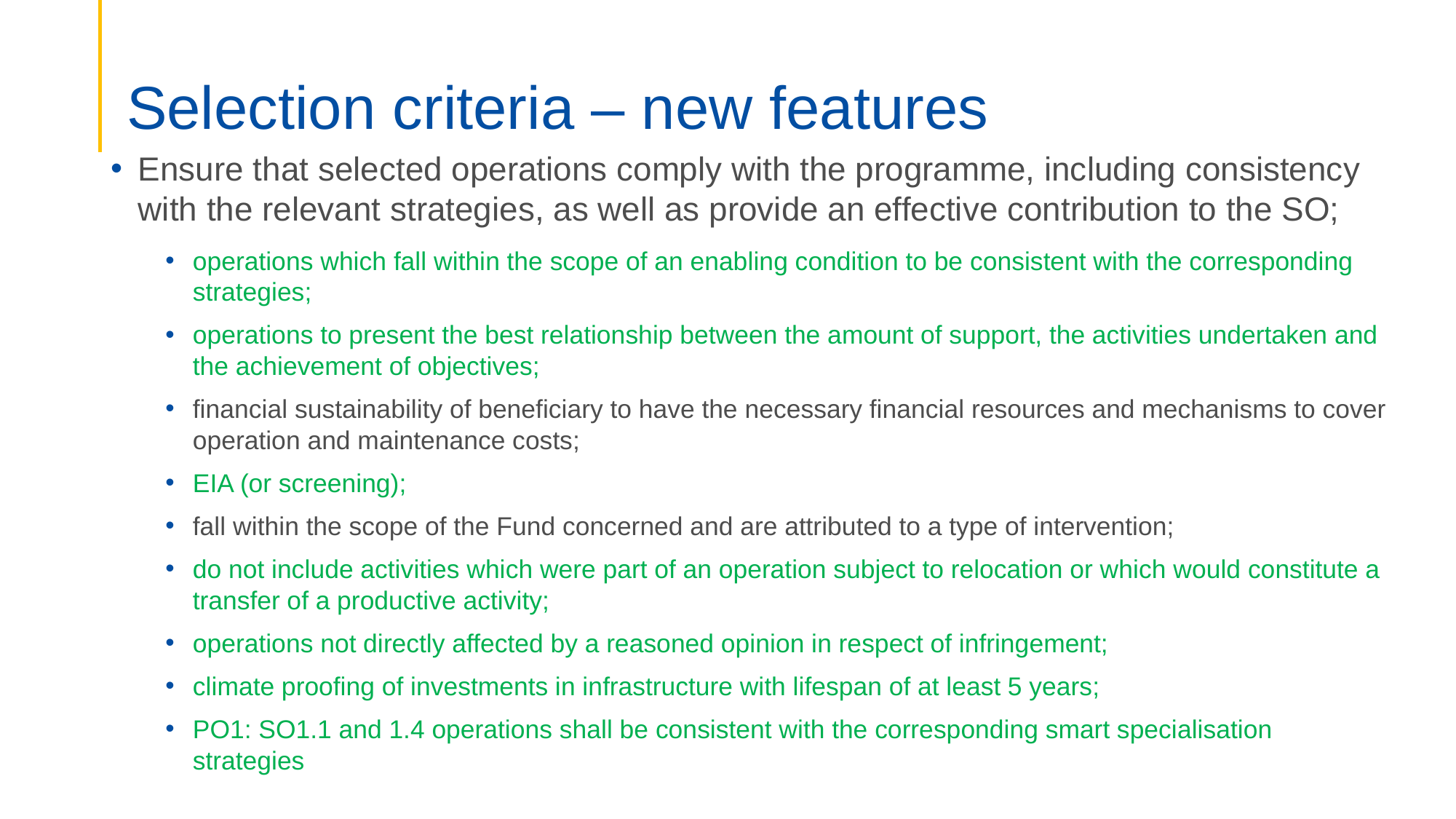

# Selection criteria – new features
Ensure that selected operations comply with the programme, including consistency with the relevant strategies, as well as provide an effective contribution to the SO;
operations which fall within the scope of an enabling condition to be consistent with the corresponding strategies;
operations to present the best relationship between the amount of support, the activities undertaken and the achievement of objectives;
financial sustainability of beneficiary to have the necessary financial resources and mechanisms to cover operation and maintenance costs;
EIA (or screening);
fall within the scope of the Fund concerned and are attributed to a type of intervention;
do not include activities which were part of an operation subject to relocation or which would constitute a transfer of a productive activity;
operations not directly affected by a reasoned opinion in respect of infringement;
climate proofing of investments in infrastructure with lifespan of at least 5 years;
PO1: SO1.1 and 1.4 operations shall be consistent with the corresponding smart specialisation strategies